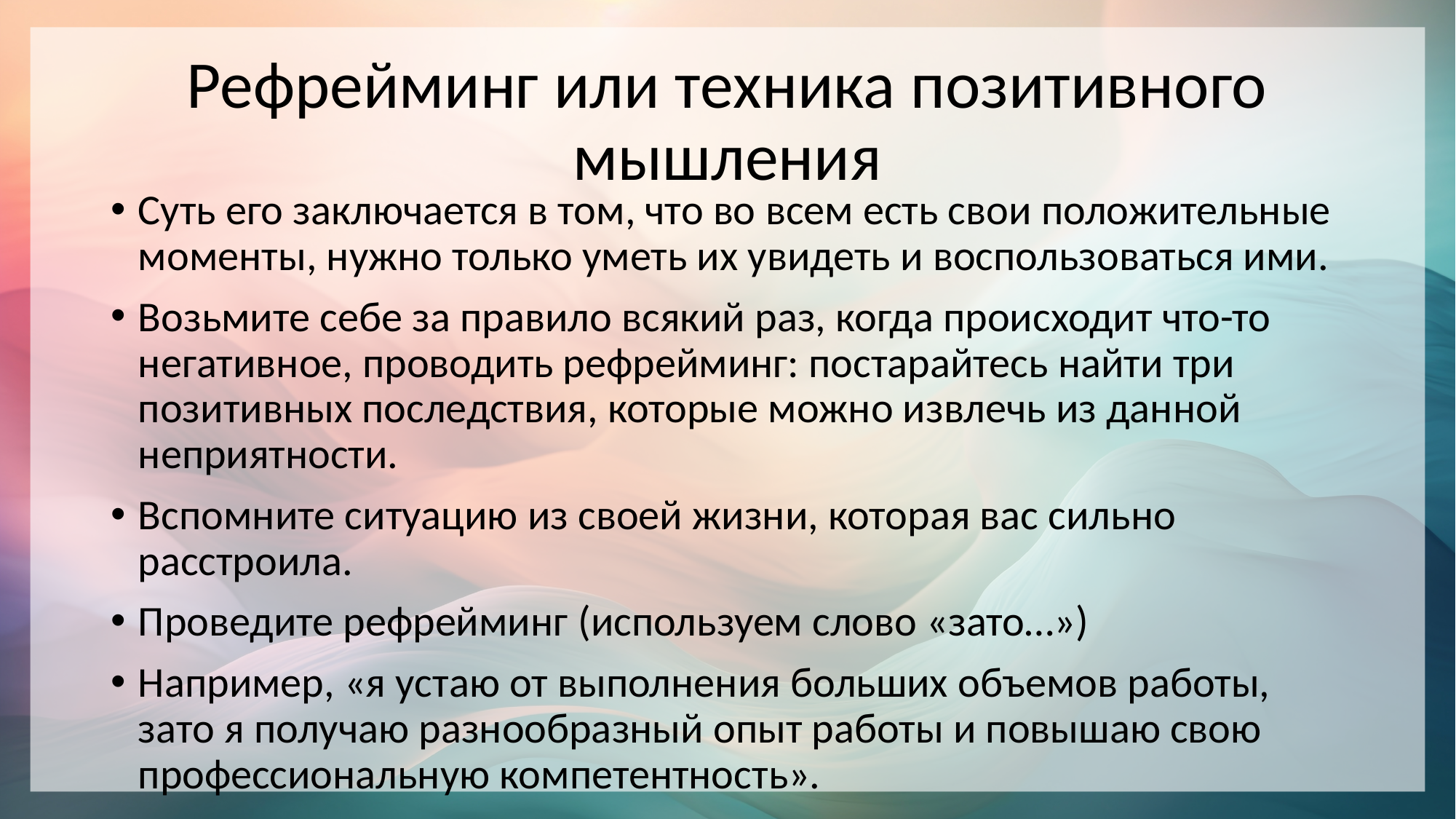

# Рефрейминг или техника позитивного мышления
Суть его заключается в том, что во всем есть свои положительные моменты, нужно только уметь их увидеть и воспользоваться ими.
Возьмите себе за правило всякий раз, когда происходит что-то негативное, проводить рефрейминг: постарайтесь найти три позитивных последствия, которые можно извлечь из данной неприятности.
Вспомните ситуацию из своей жизни, которая вас сильно расстроила.
Проведите рефрейминг (используем слово «зато…»)
Например, «я устаю от выполнения больших объемов работы, зато я получаю разнообразный опыт работы и повышаю свою профессиональную компетентность».